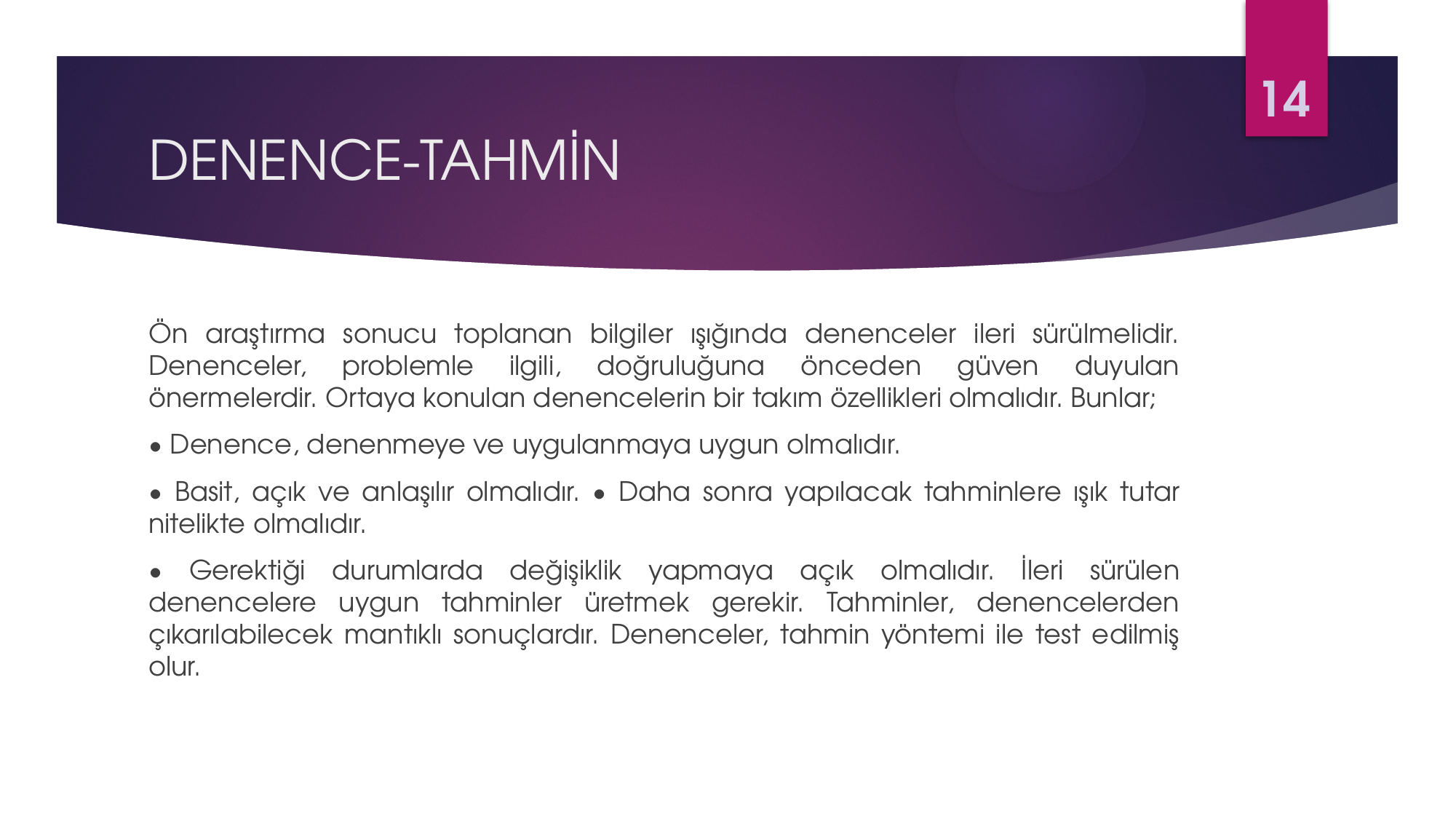

14
# DENENCE-TAHMİN
Ön araştırma sonucu toplanan bilgiler ışığında denenceler ileri sürülmelidir. Denenceler, problemle ilgili, doğruluğuna önceden güven duyulan önermelerdir. Ortaya konulan denencelerin bir takım özellikleri olmalıdır. Bunlar;
• Denence, denenmeye ve uygulanmaya uygun olmalıdır.
• Basit, açık ve anlaşılır olmalıdır. • Daha sonra yapılacak tahminlere ışık tutar nitelikte olmalıdır.
• Gerektiği durumlarda değişiklik yapmaya açık olmalıdır. İleri sürülen denencelere uygun tahminler üretmek gerekir. Tahminler, denencelerden çıkarılabilecek mantıklı sonuçlardır. Denenceler, tahmin yöntemi ile test edilmiş olur.